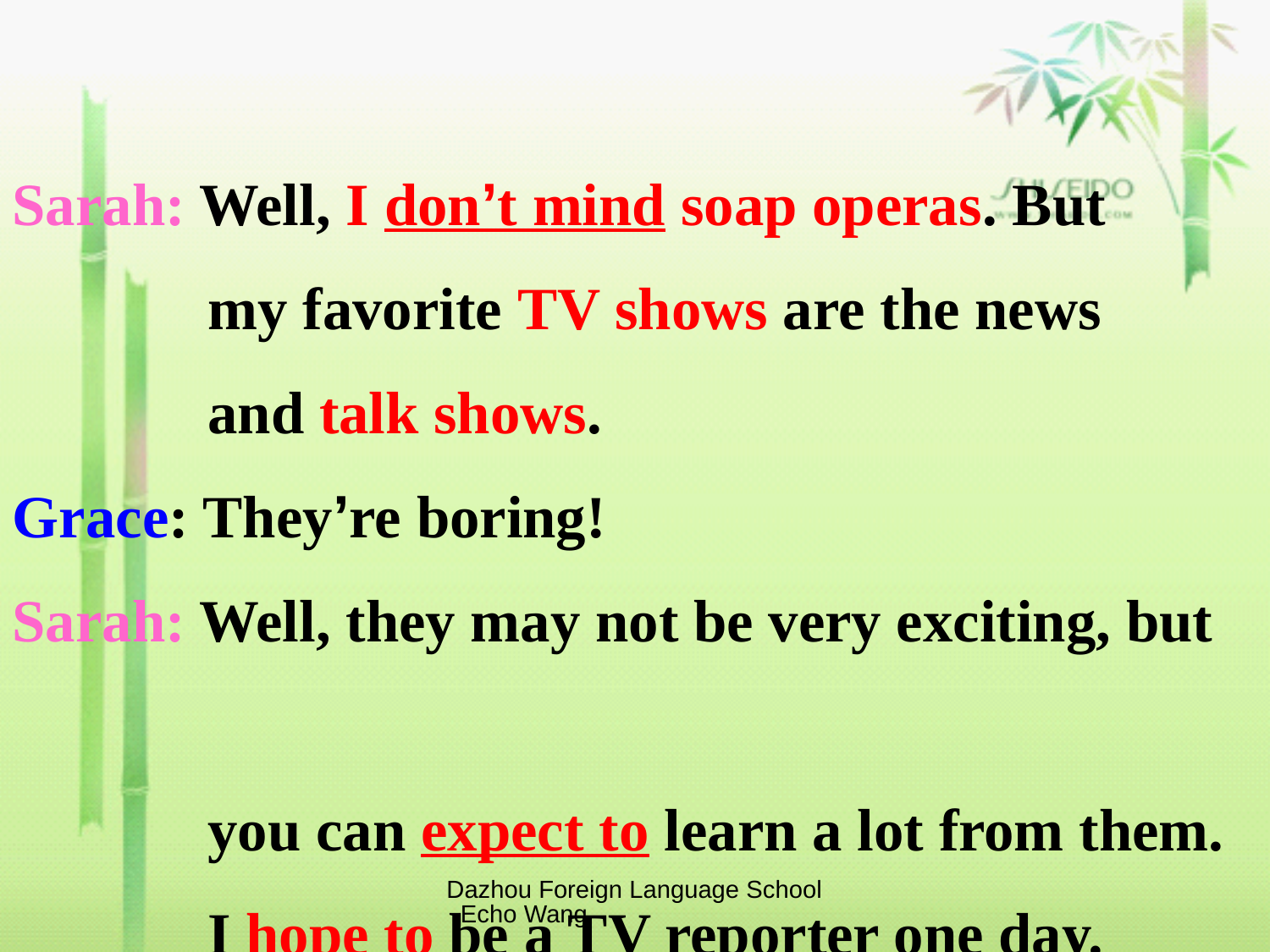

Sarah: Well, I don’t mind soap operas. But
             my favorite TV shows are the news
             and talk shows.
Grace: They’re boring!
Sarah: Well, they may not be very exciting, but
             you can expect to learn a lot from them.
             I hope to be a TV reporter one day.
Dazhou Foreign Language School  Echo Wang